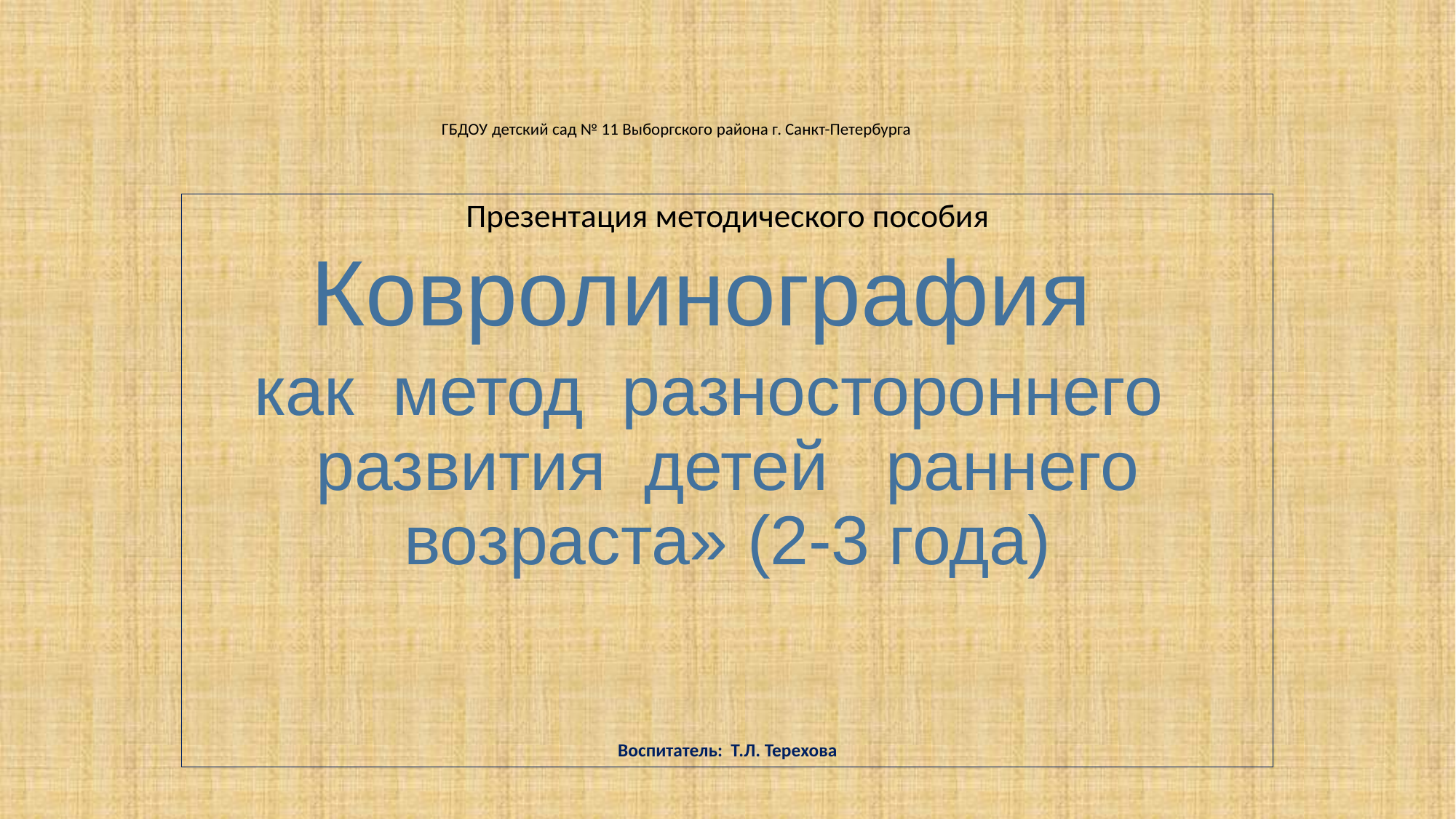

# ГБДОУ детский сад № 11 Выборгского района г. Санкт-Петербурга
Презентация методического пособия
Ковролинография
как  метод  разностороннего   развития  детей   раннего возраста» (2-3 года)

Воспитатель:  Т.Л. Терехова